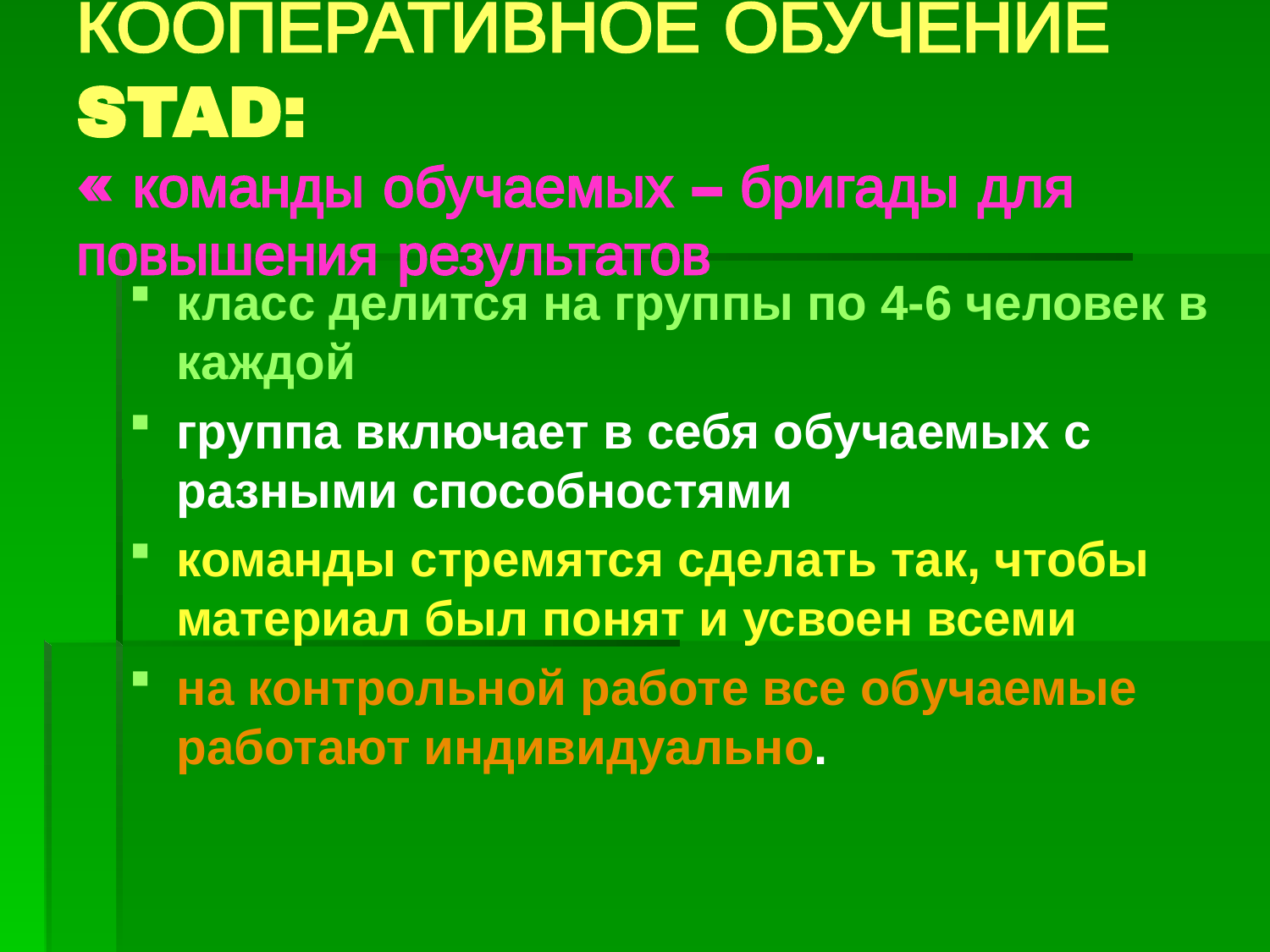

# КООПЕРАТИВНОЕ ОБУЧЕНИЕ STAD: « команды обучаемых – бригады для повышения результатов
класс делится на группы по 4-6 человек в каждой
группа включает в себя обучаемых с разными способностями
команды стремятся сделать так, чтобы  материал был понят и усвоен всеми
на контрольной работе все обучаемые  работают индивидуально.